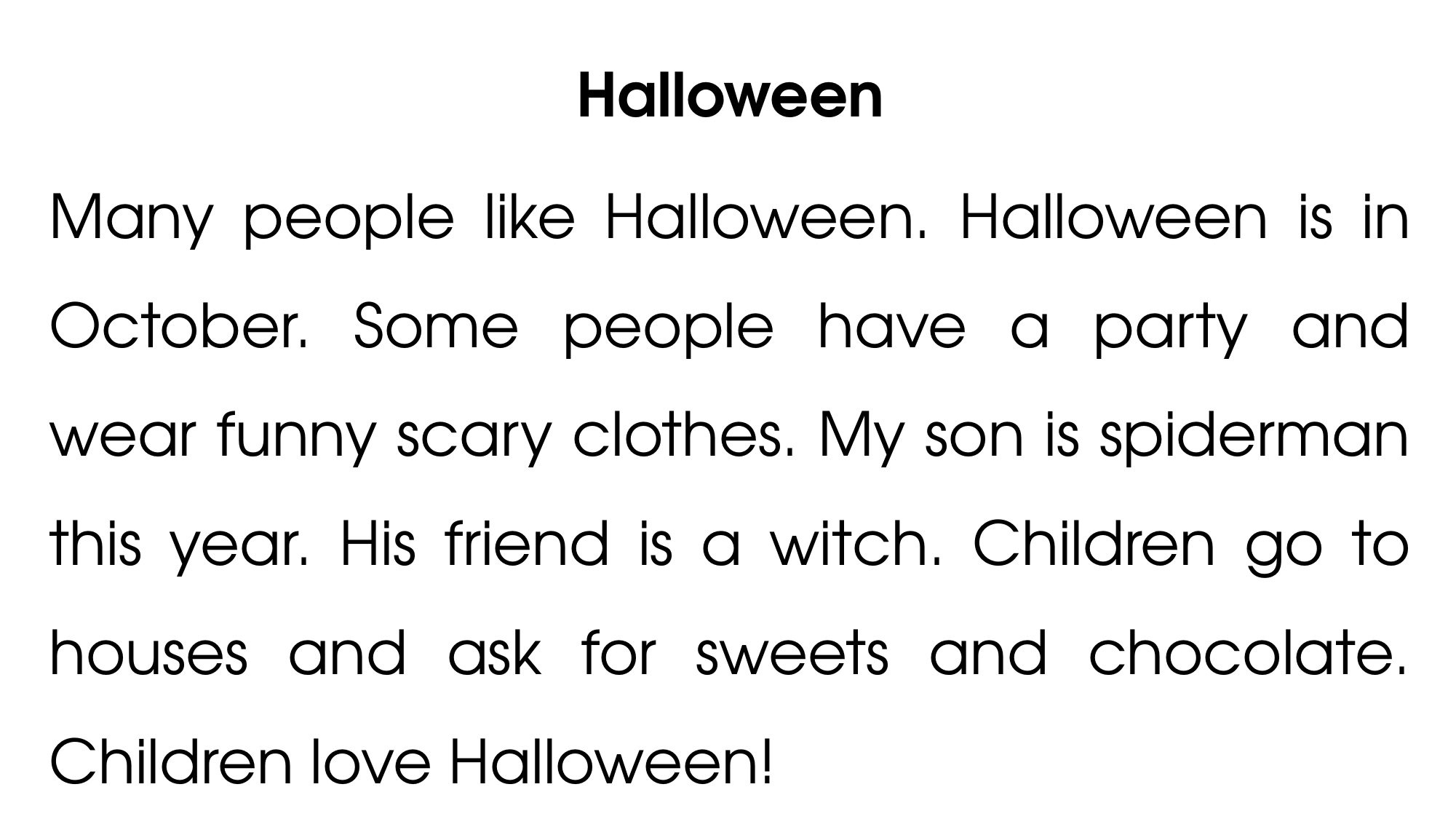

Halloween
Many people like Halloween. Halloween is in October. Some people have a party and wear funny scary clothes. My son is spiderman this year. His friend is a witch. Children go to houses and ask for sweets and chocolate. Children love Halloween!